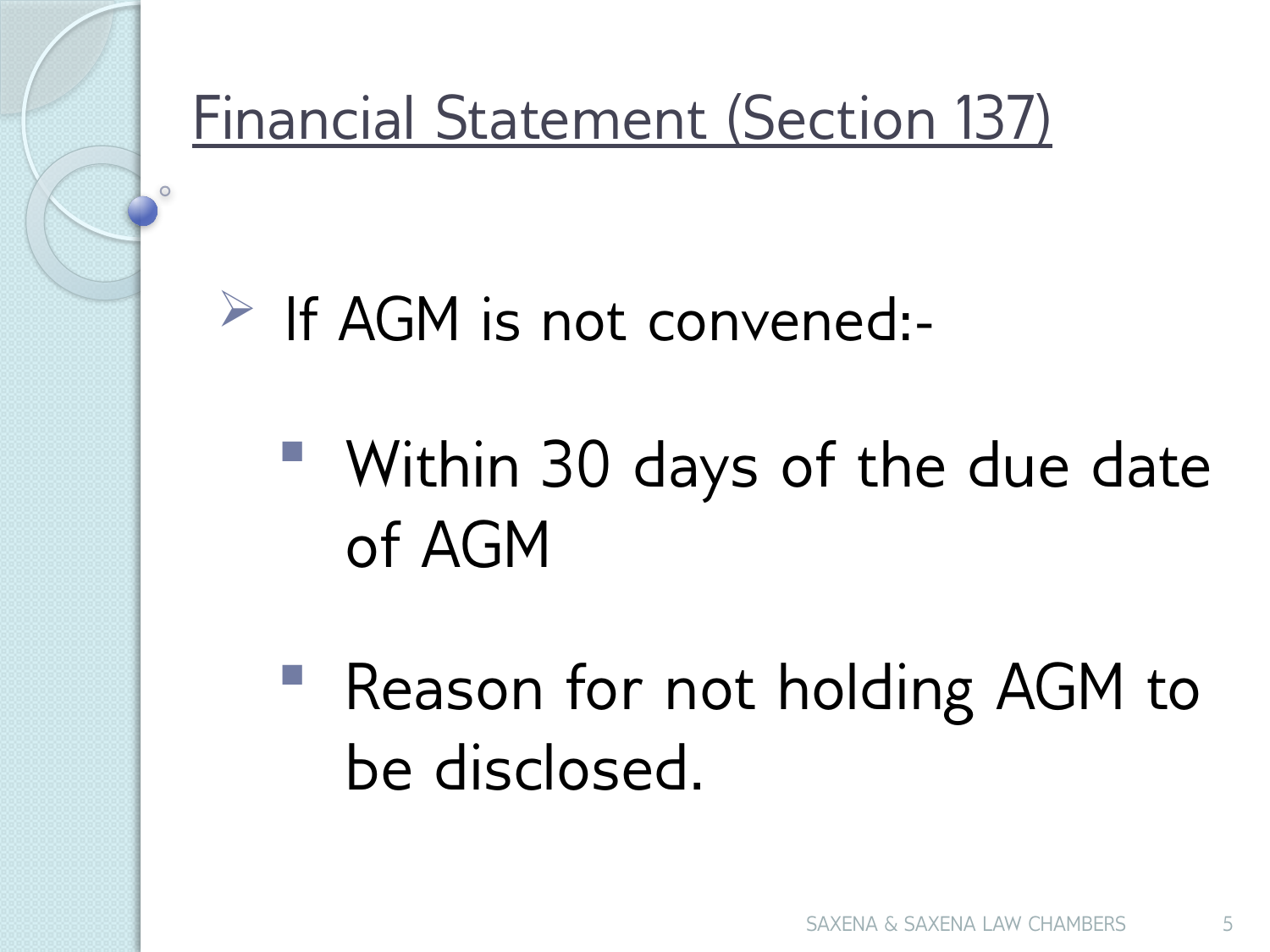

# Financial Statement (Section 137)

If AGM is not convened:-

Within 30 days of the due date of AGM

Reason for not holding AGM to be disclosed.

SAXENA & SAXENA LAW CHAMBERS
5